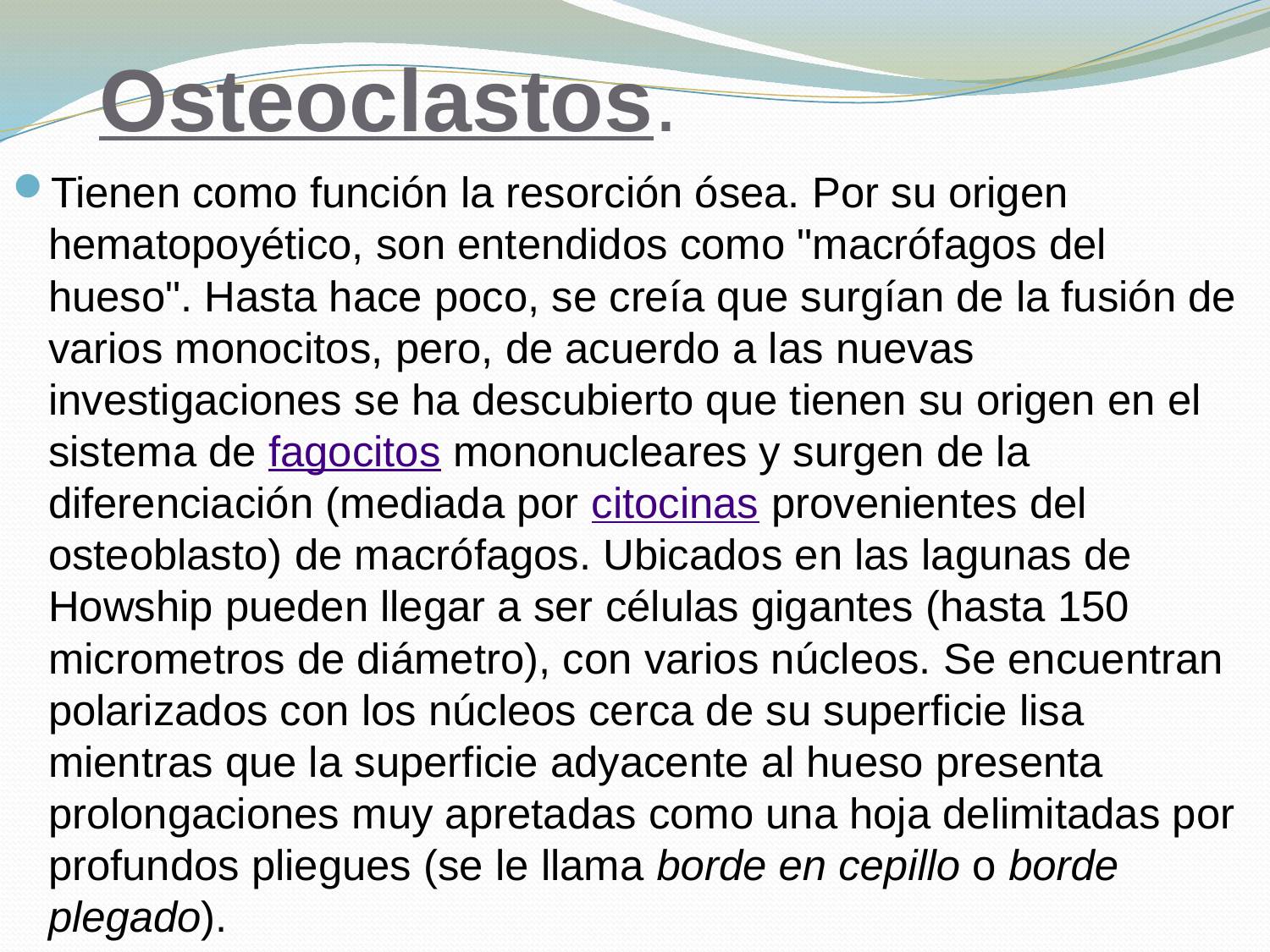

# Osteoclastos.
Tienen como función la resorción ósea. Por su origen hematopoyético, son entendidos como "macrófagos del hueso". Hasta hace poco, se creía que surgían de la fusión de varios monocitos, pero, de acuerdo a las nuevas investigaciones se ha descubierto que tienen su origen en el sistema de fagocitos mononucleares y surgen de la diferenciación (mediada por citocinas provenientes del osteoblasto) de macrófagos. Ubicados en las lagunas de Howship pueden llegar a ser células gigantes (hasta 150 micrometros de diámetro), con varios núcleos. Se encuentran polarizados con los núcleos cerca de su superficie lisa mientras que la superficie adyacente al hueso presenta prolongaciones muy apretadas como una hoja delimitadas por profundos pliegues (se le llama borde en cepillo o borde plegado).